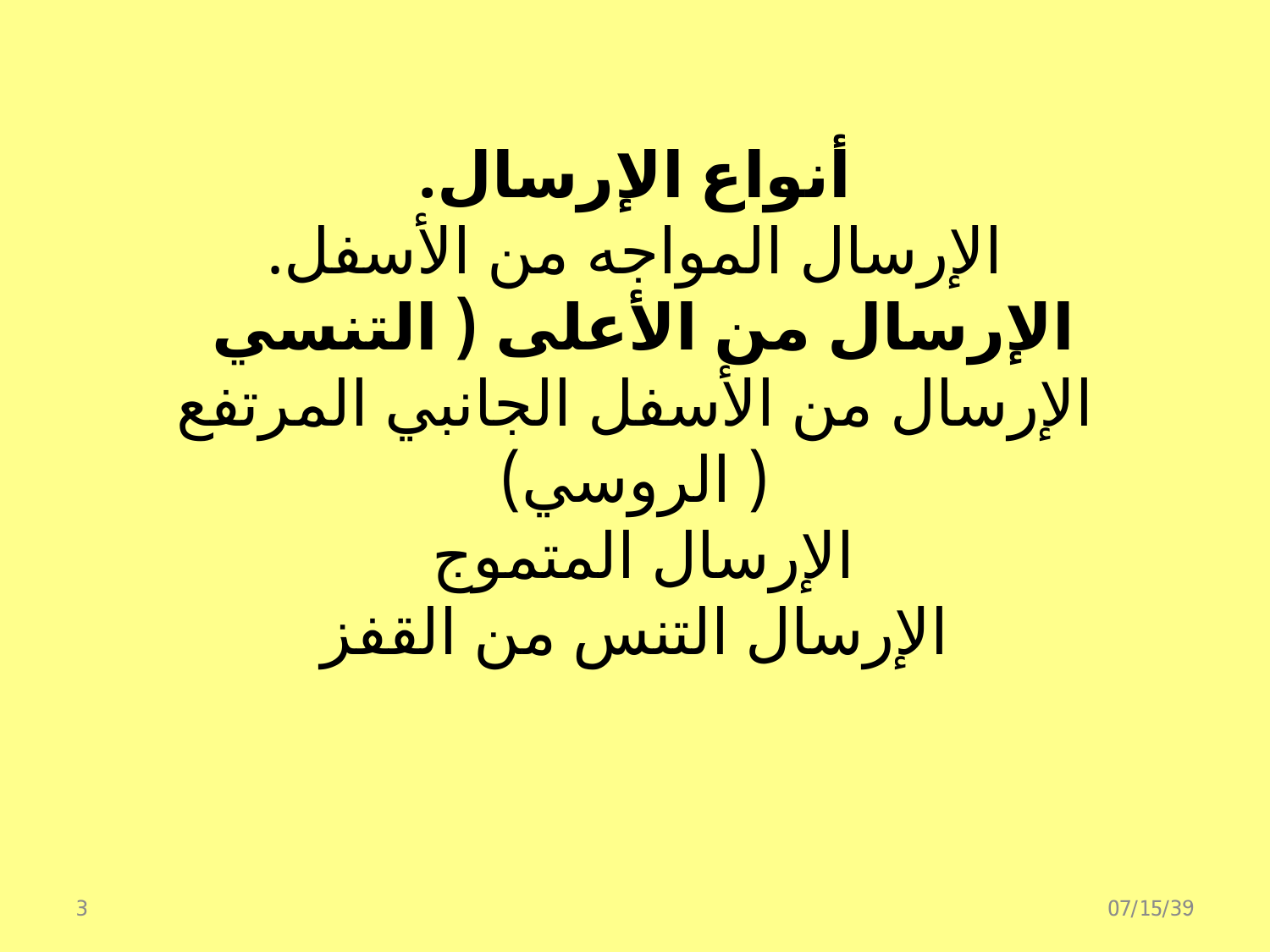

# أنواع الإرسال. الإرسال المواجه من الأسفل. الإرسال من الأعلى ( التنسي الإرسال من الأسفل الجانبي المرتفع ( الروسي) الإرسال المتموج الإرسال التنس من القفز
3
07/15/39